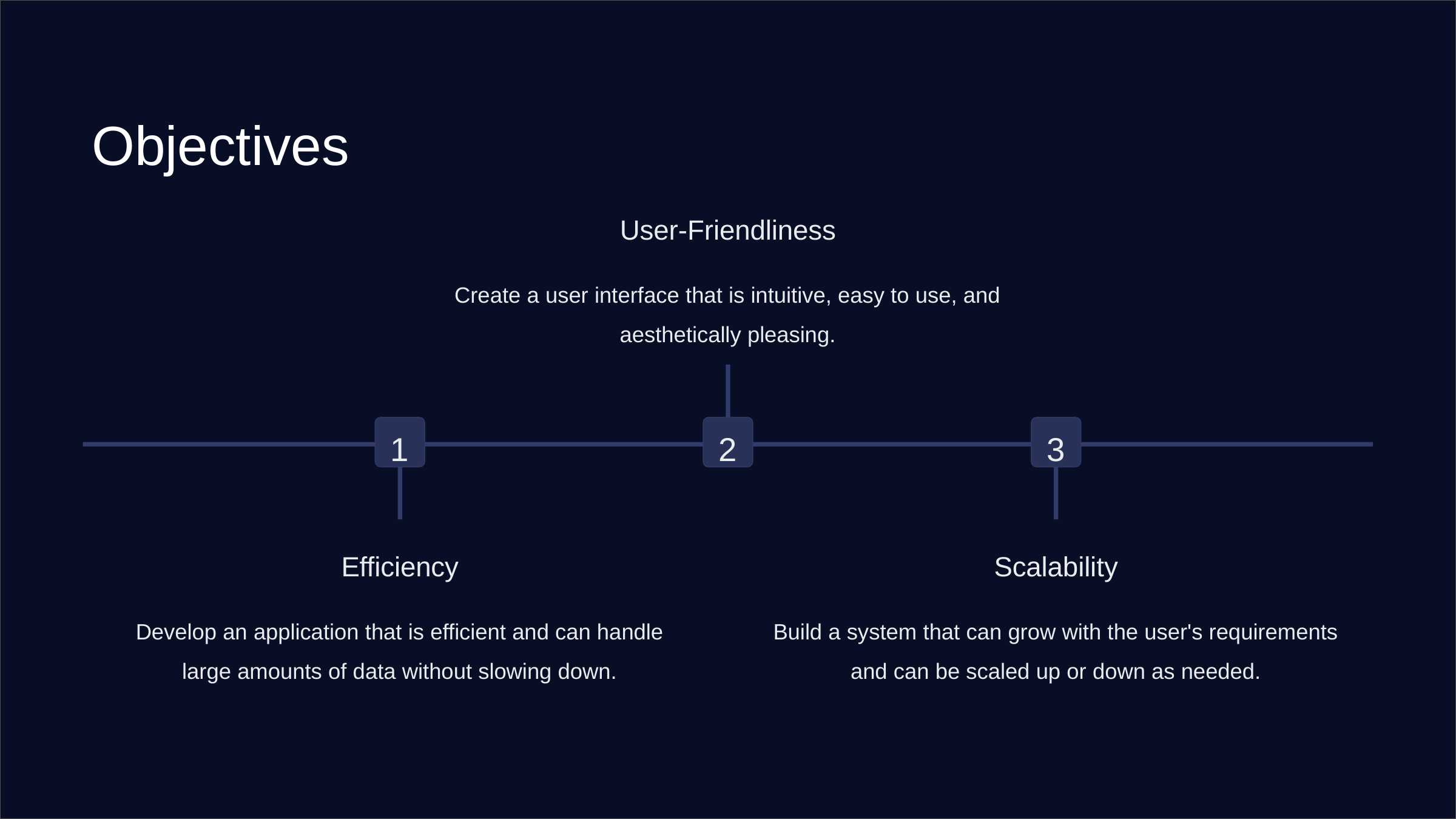

Objectives
User-Friendliness
Create a user interface that is intuitive, easy to use, and aesthetically pleasing.

1
2
3

Efficiency
Scalability
Develop an application that is efficient and can handle large amounts of data without slowing down.
Build a system that can grow with the user's requirements and can be scaled up or down as needed.